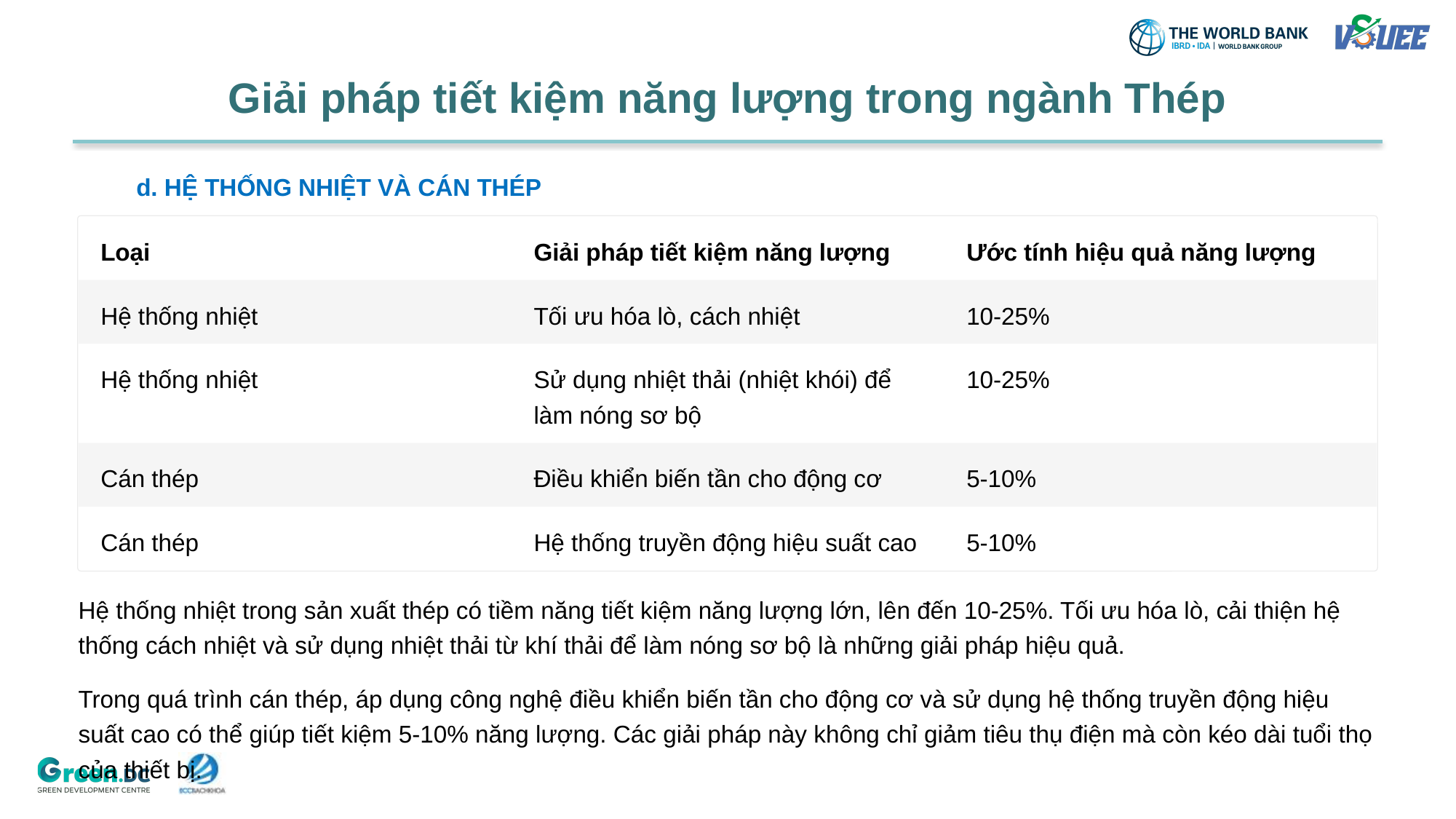

# Giải pháp tiết kiệm năng lượng trong ngành Thép
d. HỆ THỐNG NHIỆT VÀ CÁN THÉP

Loại
Giải pháp tiết kiệm năng lượng
Ước tính hiệu quả năng lượng

Hệ thống nhiệt
Tối ưu hóa lò, cách nhiệt
10-25%

Hệ thống nhiệt
10-25%
Sử dụng nhiệt thải (nhiệt khói) để làm nóng sơ bộ

Cán thép
Điều khiển biến tần cho động cơ
5-10%

Cán thép
Hệ thống truyền động hiệu suất cao
5-10%
Hệ thống nhiệt trong sản xuất thép có tiềm năng tiết kiệm năng lượng lớn, lên đến 10-25%. Tối ưu hóa lò, cải thiện hệ thống cách nhiệt và sử dụng nhiệt thải từ khí thải để làm nóng sơ bộ là những giải pháp hiệu quả.
Trong quá trình cán thép, áp dụng công nghệ điều khiển biến tần cho động cơ và sử dụng hệ thống truyền động hiệu suất cao có thể giúp tiết kiệm 5-10% năng lượng. Các giải pháp này không chỉ giảm tiêu thụ điện mà còn kéo dài tuổi thọ của thiết bị.